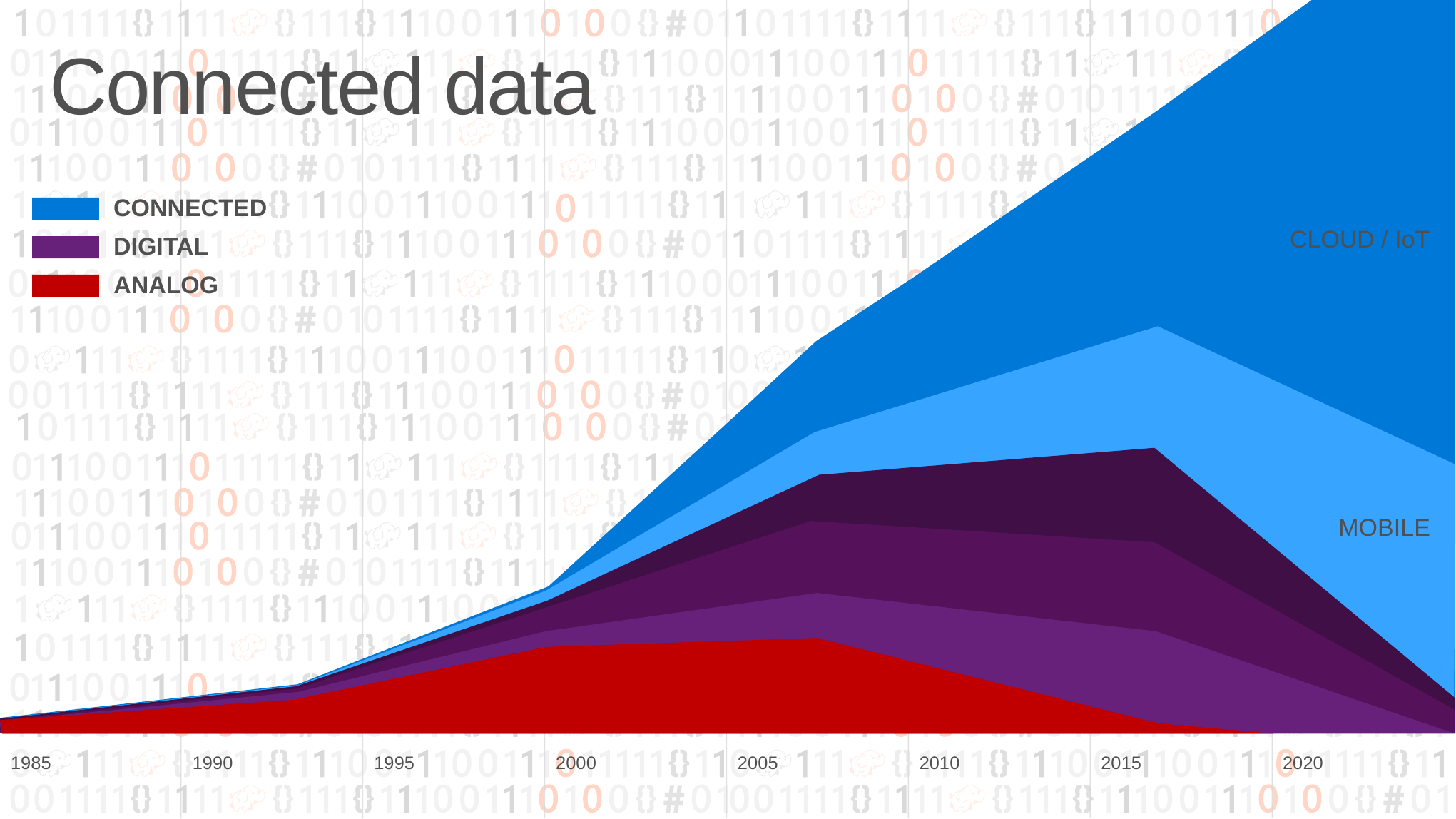

# Connected data
CONNECTED

CLOUD / IoT
DIGITAL

ANALOG

MOBILE

1985
1990
1995
2000
2005
2010
2015
2020